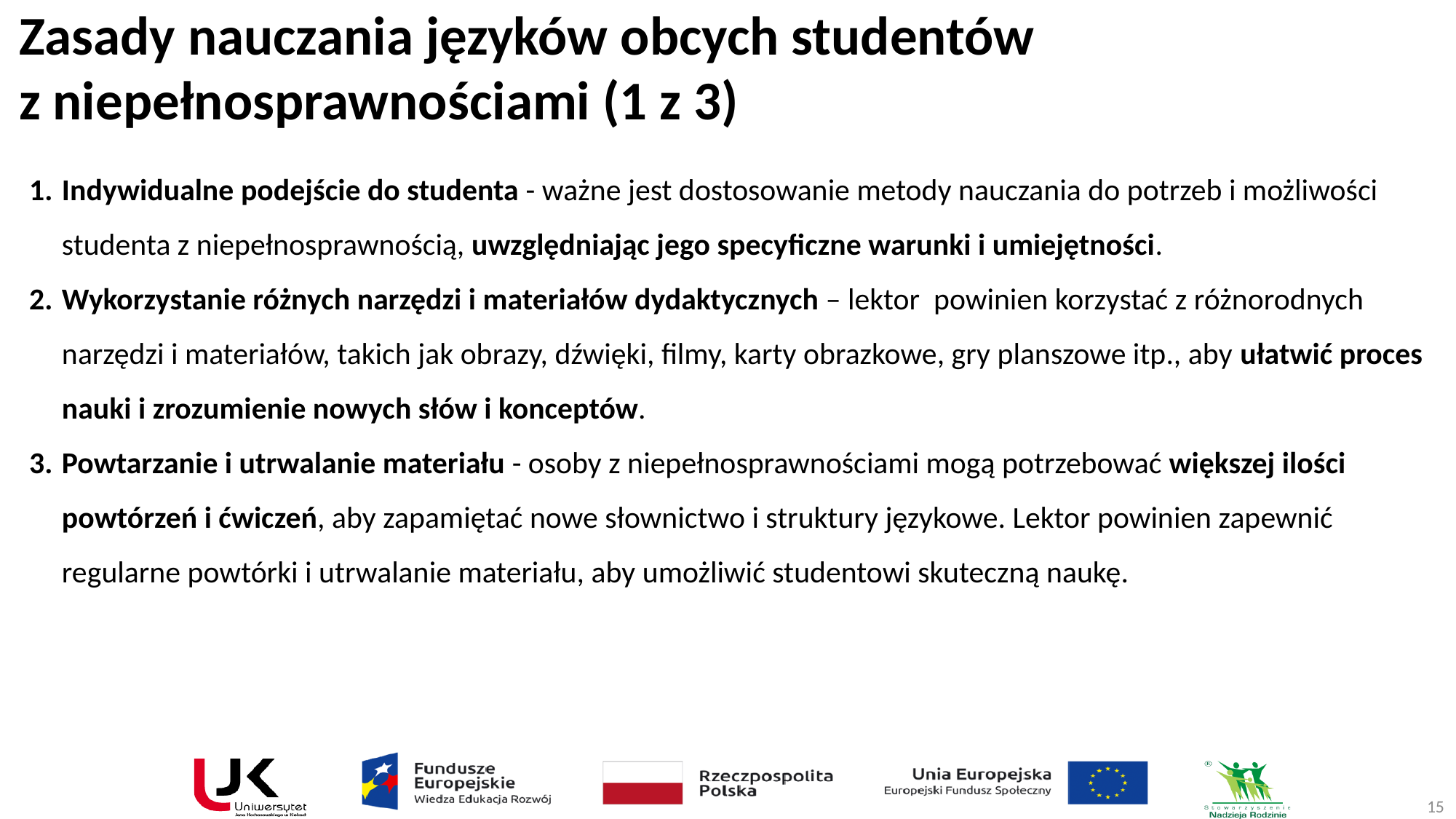

# Zasady nauczania języków obcych studentów z niepełnosprawnościami (1 z 3)
Indywidualne podejście do studenta - ważne jest dostosowanie metody nauczania do potrzeb i możliwości studenta z niepełnosprawnością, uwzględniając jego specyficzne warunki i umiejętności.
Wykorzystanie różnych narzędzi i materiałów dydaktycznych – lektor  powinien korzystać z różnorodnych narzędzi i materiałów, takich jak obrazy, dźwięki, filmy, karty obrazkowe, gry planszowe itp., aby ułatwić proces nauki i zrozumienie nowych słów i konceptów.
Powtarzanie i utrwalanie materiału - osoby z niepełnosprawnościami mogą potrzebować większej ilości powtórzeń i ćwiczeń, aby zapamiętać nowe słownictwo i struktury językowe. Lektor powinien zapewnić regularne powtórki i utrwalanie materiału, aby umożliwić studentowi skuteczną naukę.
15